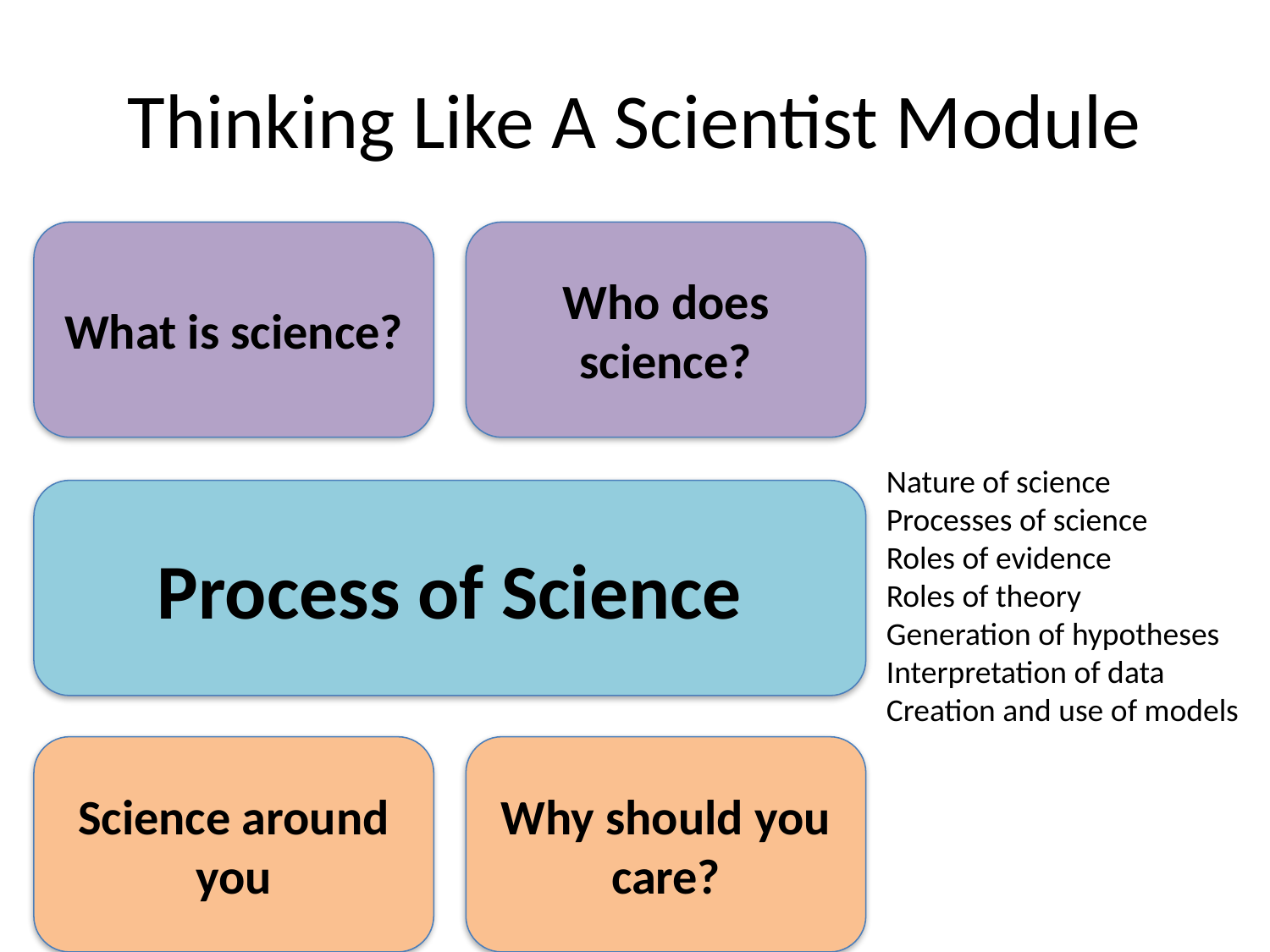

# Thinking Like A Scientist Module
What is science?

Who does science?
Nature of science
Processes of science
Roles of evidence
Roles of theory
Generation of hypotheses
Interpretation of data
Creation and use of models
Process of Science
Science around you
Why should you care?